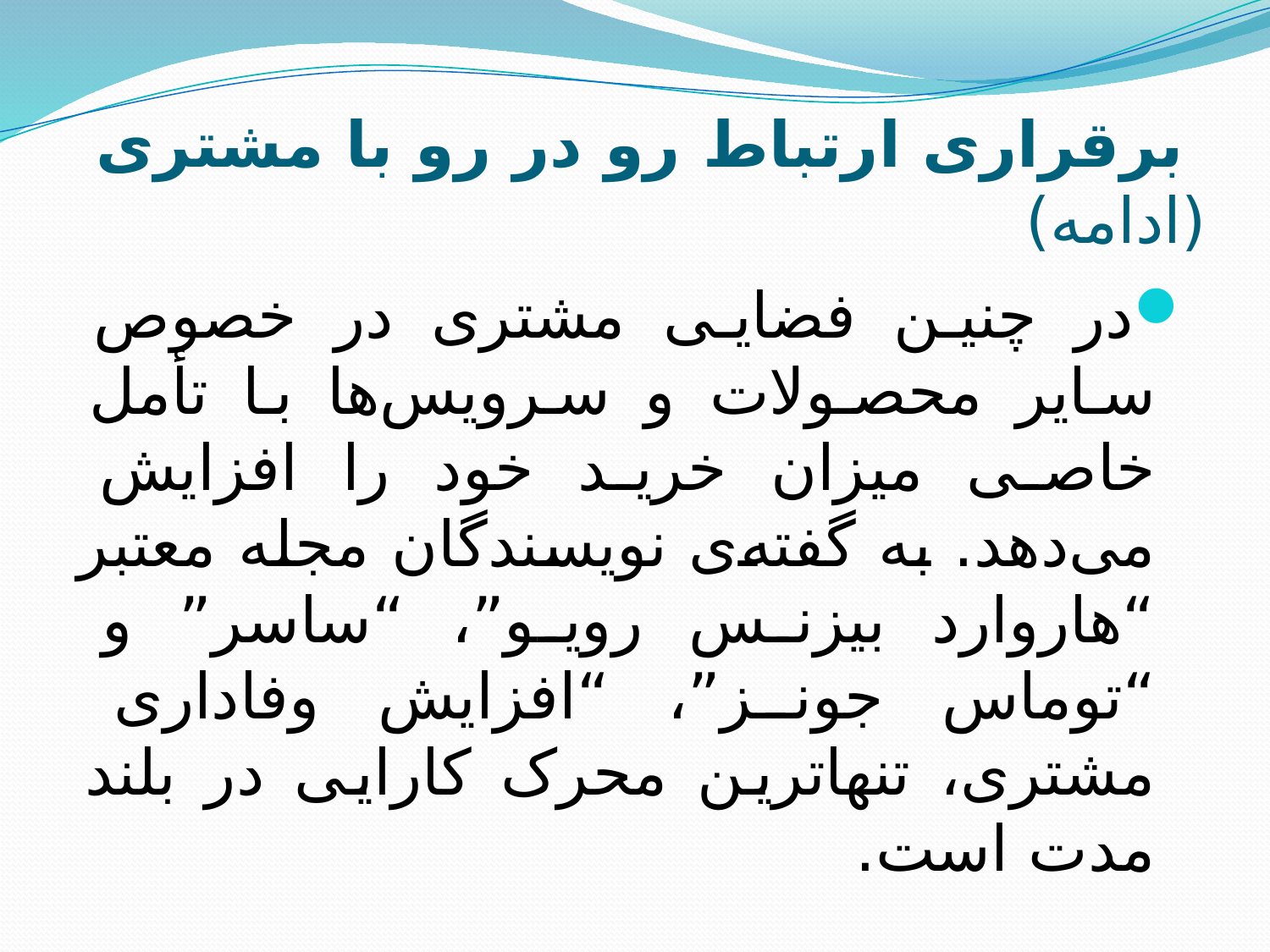

# برقراری ارتباط رو در رو با مشتری (ادامه)
در چنین فضایی مشتری در خصوص سایر محصولات و سرویس‌ها با تأمل خاصی میزان خرید خود را افزایش می‌دهد. به گفته‌ی نویسندگان مجله معتبر “هاروارد بیزنس رویو”، “ساسر” و “توماس جونز”، “افزایش وفاداری مشتری، تنهاترین محرک کارایی در بلند مدت است.